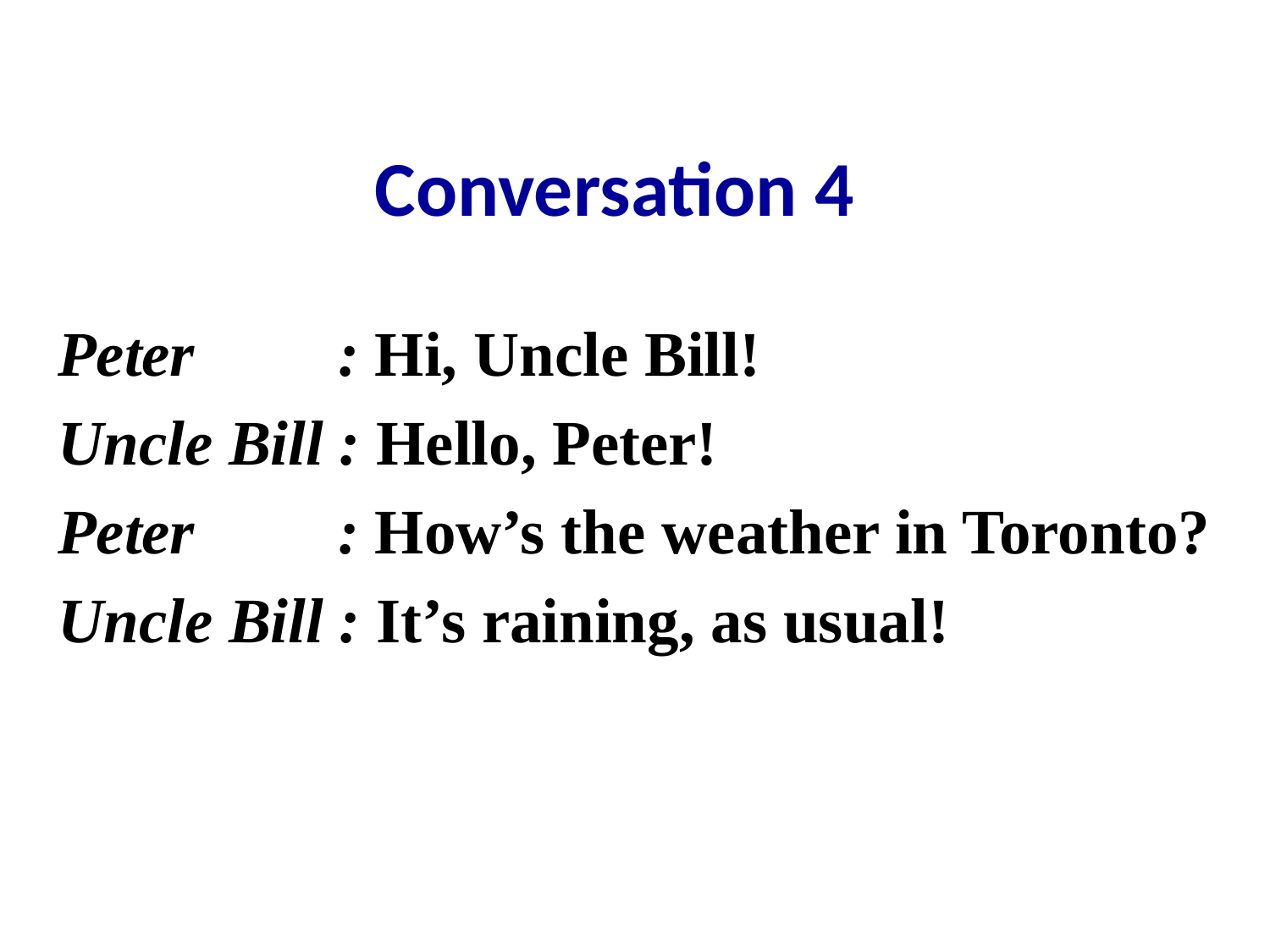

Conversation 4
Peter         : Hi, Uncle Bill!
Uncle Bill : Hello, Peter!
Peter         : How’s the weather in Toronto?
Uncle Bill : It’s raining, as usual!